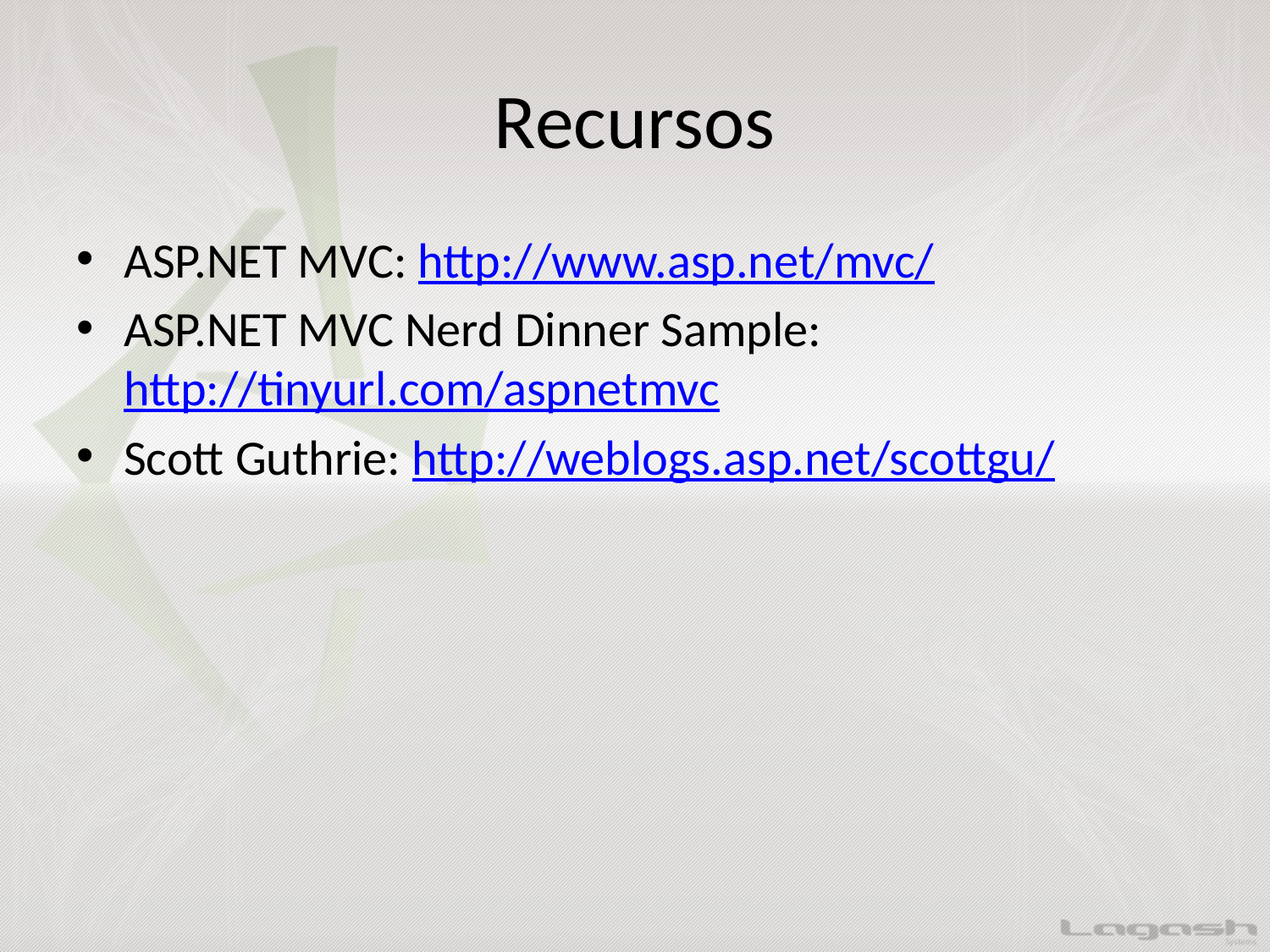

# Recursos
ASP.NET MVC: http://www.asp.net/mvc/
ASP.NET MVC Nerd Dinner Sample: http://tinyurl.com/aspnetmvc
Scott Guthrie: http://weblogs.asp.net/scottgu/